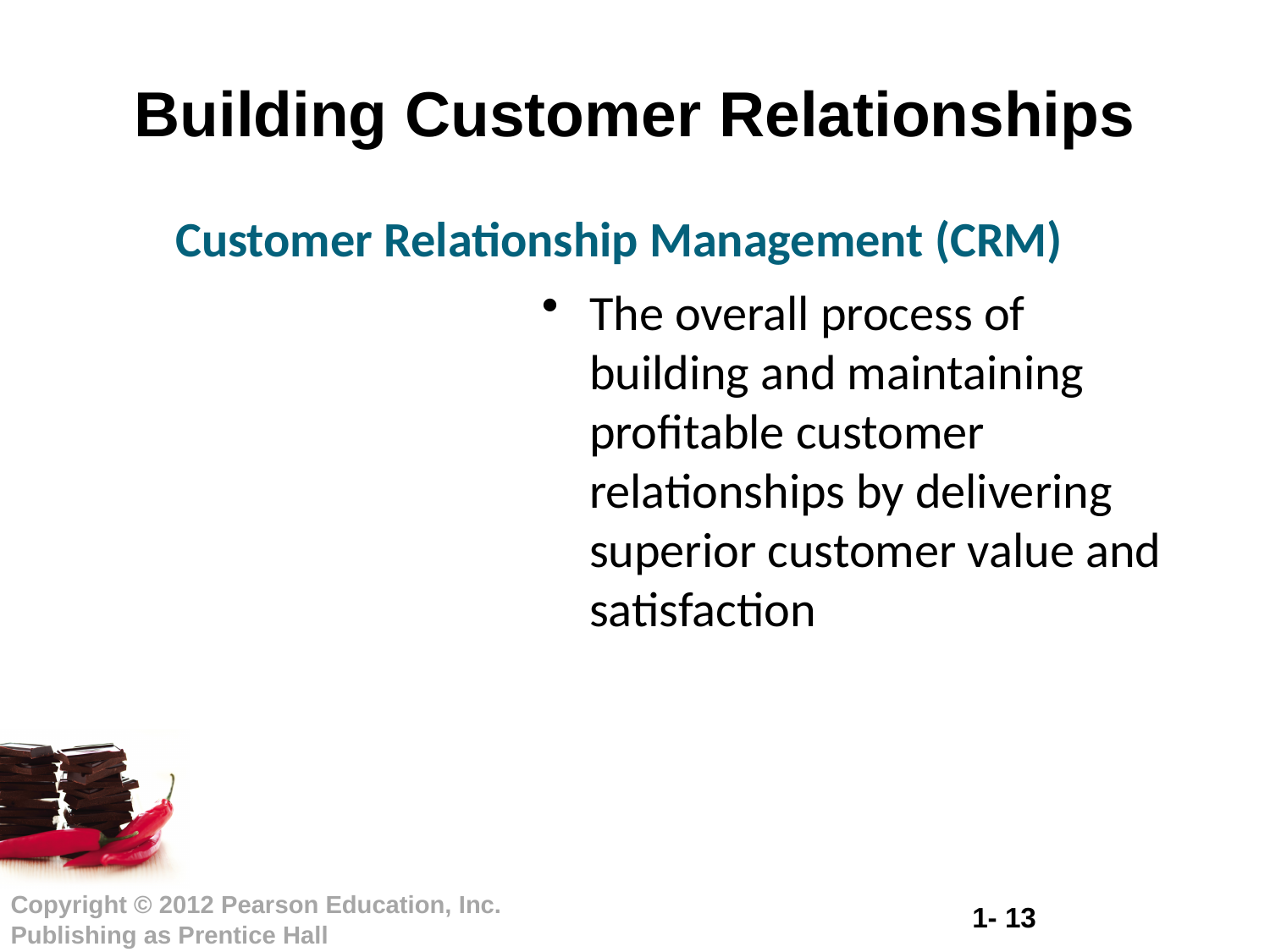

# Building Customer Relationships
Customer Relationship Management (CRM)

The overall process of building and maintaining profitable customer relationships by delivering superior customer value and satisfaction